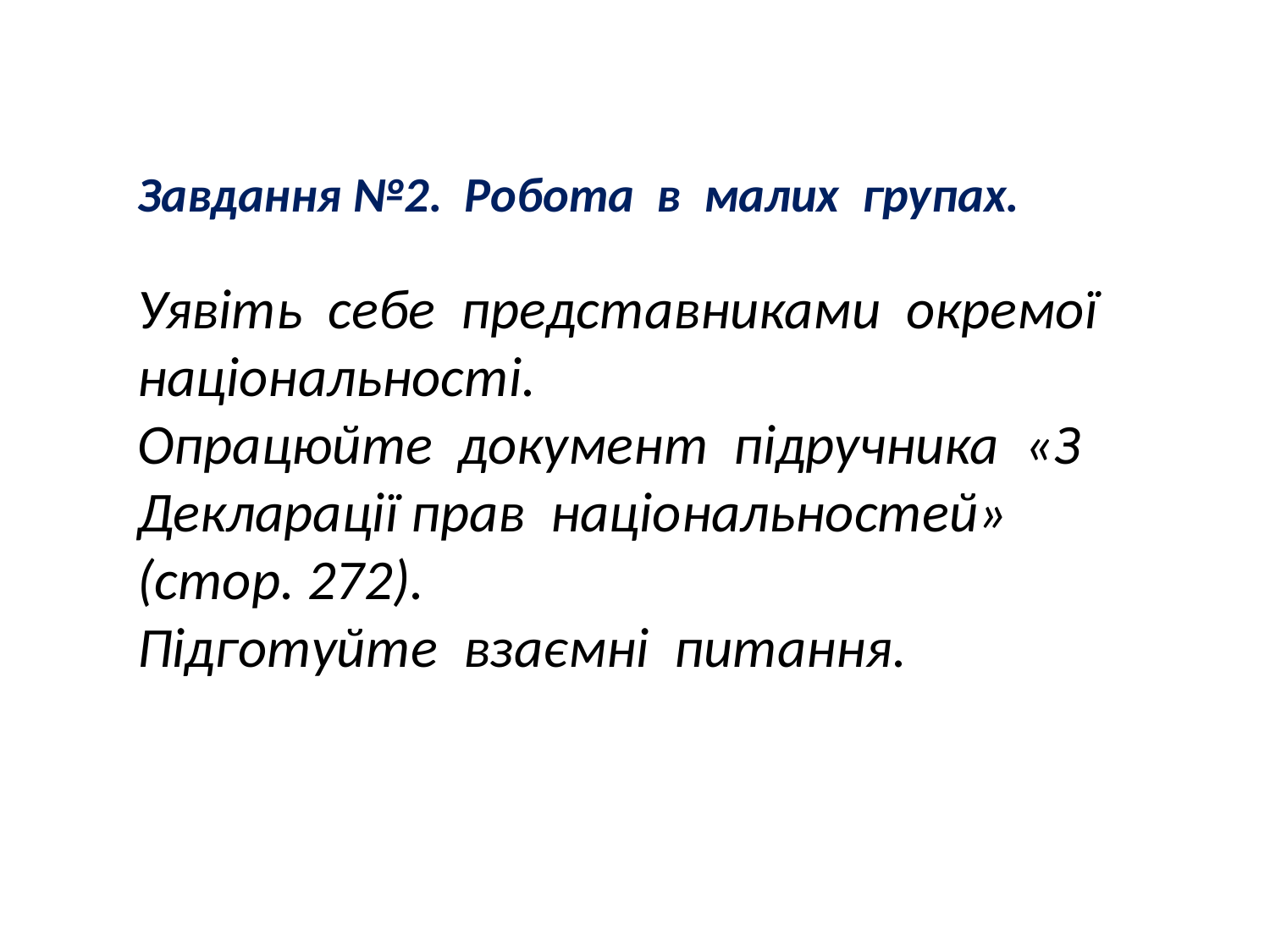

Завдання №2.  Робота  в  малих  групах.

Уявіть  себе  представниками  окремої  національності.
Опрацюйте  документ  підручника  «З Декларації прав  національностей» (стор. 272).
Підготуйте  взаємні  питання.